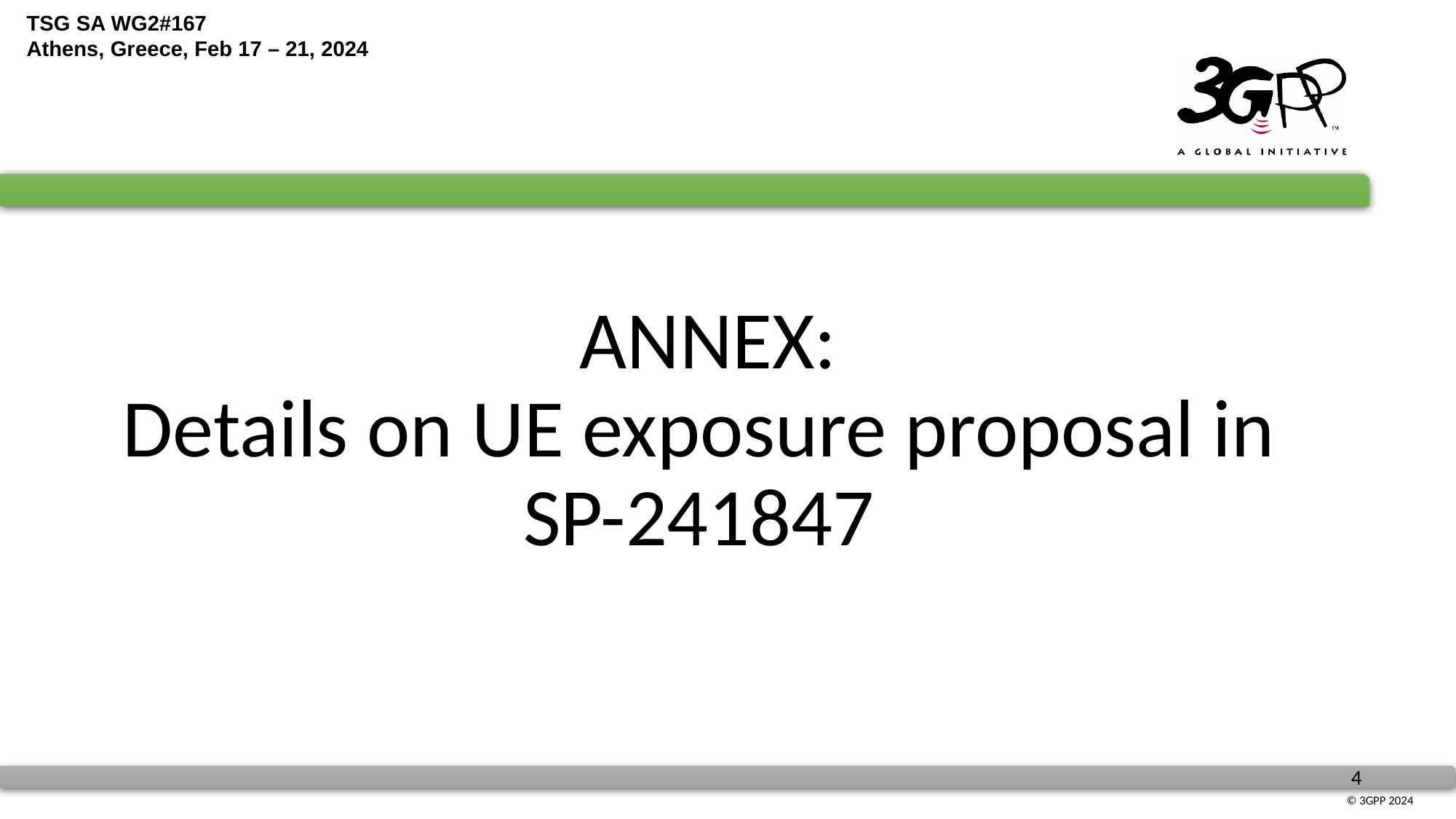

# ANNEX: Details on UE exposure proposal in SP-241847